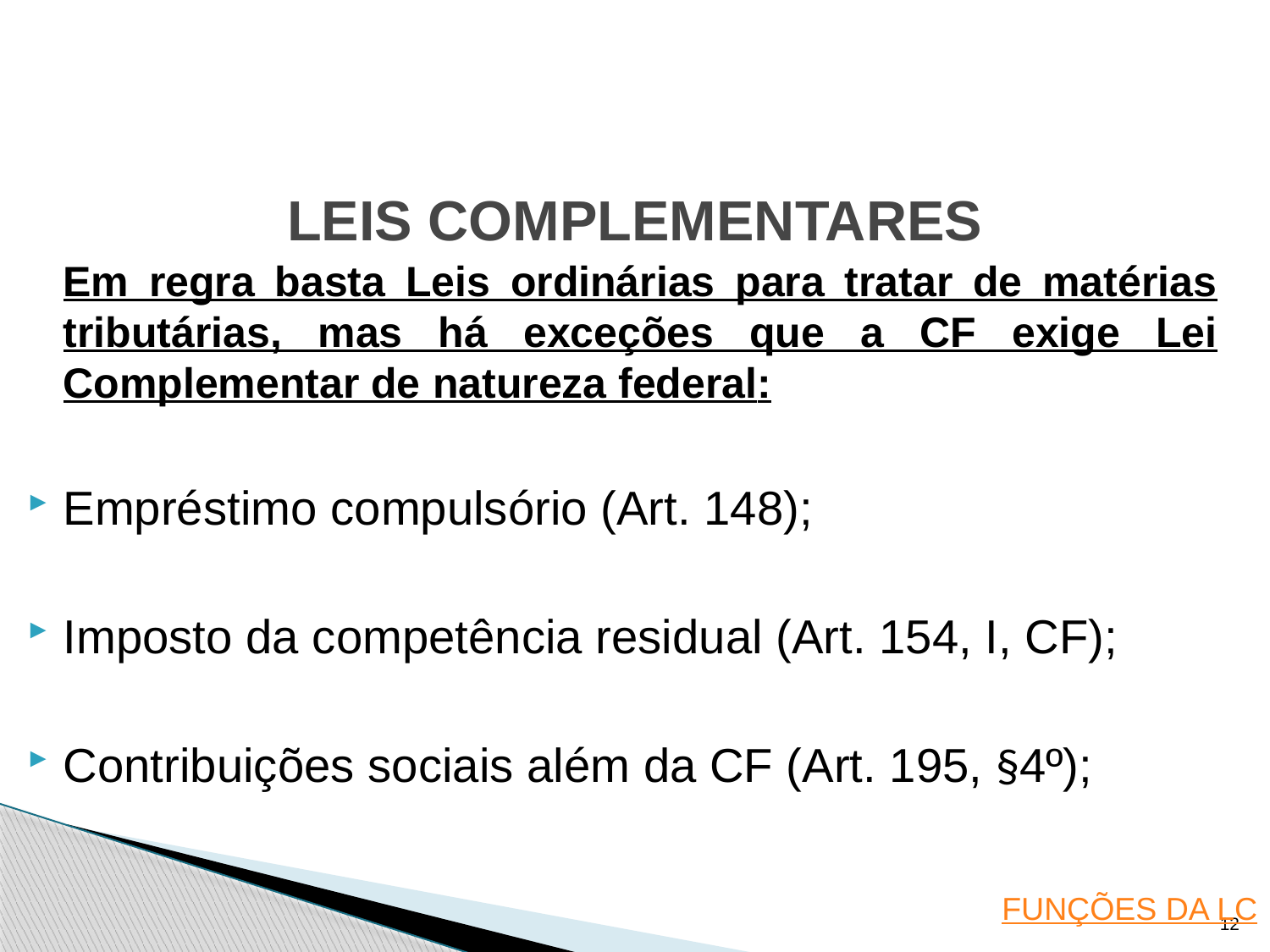

# LEIS COMPLEMENTARES
	Em regra basta Leis ordinárias para tratar de matérias tributárias, mas há exceções que a CF exige Lei Complementar de natureza federal:

Empréstimo compulsório (Art. 148);

Imposto da competência residual (Art. 154, I, CF);

Contribuições sociais além da CF (Art. 195, §4º);

FUNÇÕES DA LC

12